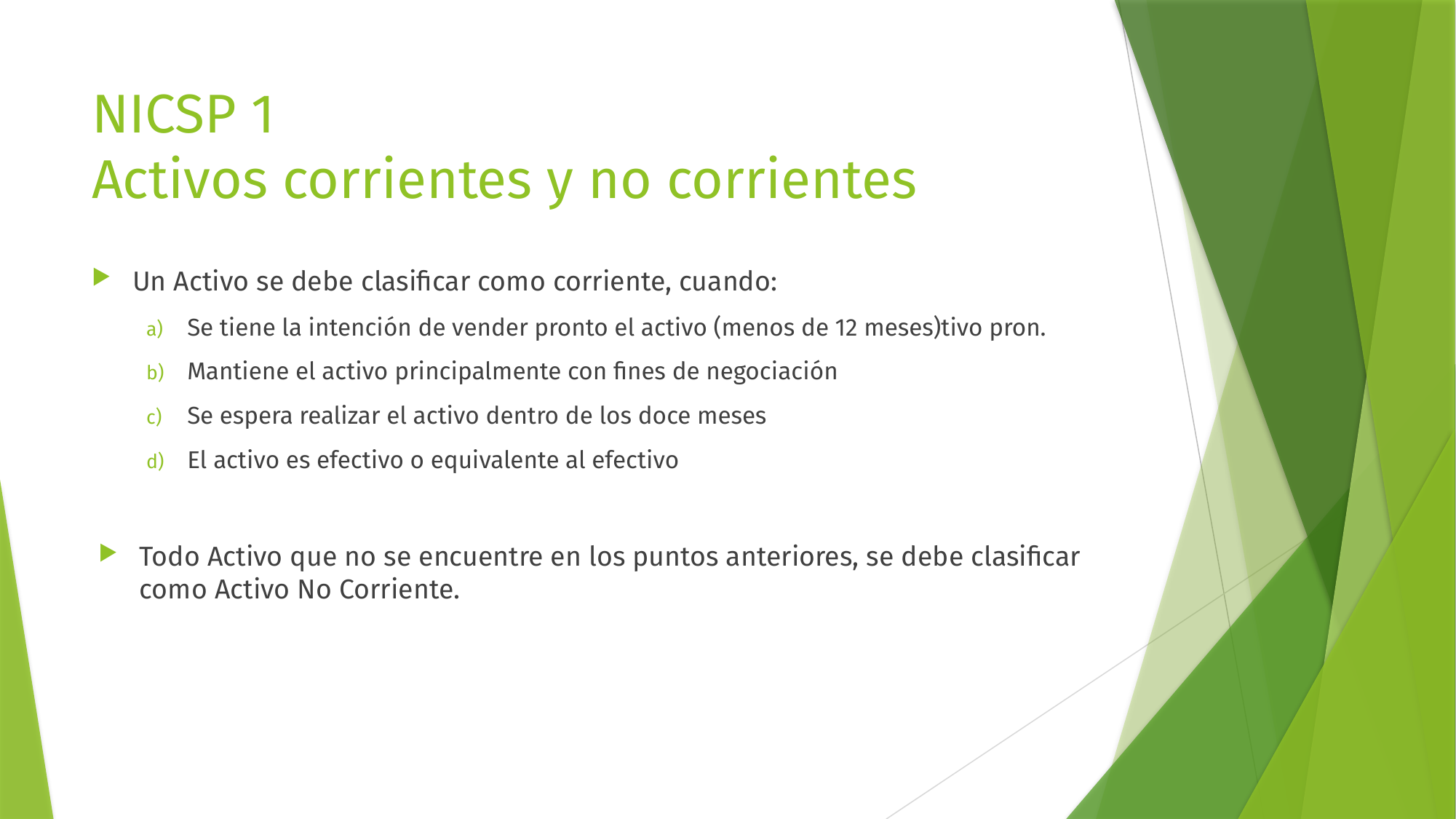

# NICSP 1 Activos corrientes y no corrientes
Un Activo se debe clasificar como corriente, cuando:
Se tiene la intención de vender pronto el activo (menos de 12 meses)tivo pron.
Mantiene el activo principalmente con fines de negociación
Se espera realizar el activo dentro de los doce meses
El activo es efectivo o equivalente al efectivo

Todo Activo que no se encuentre en los puntos anteriores, se debe clasificar como Activo No Corriente.